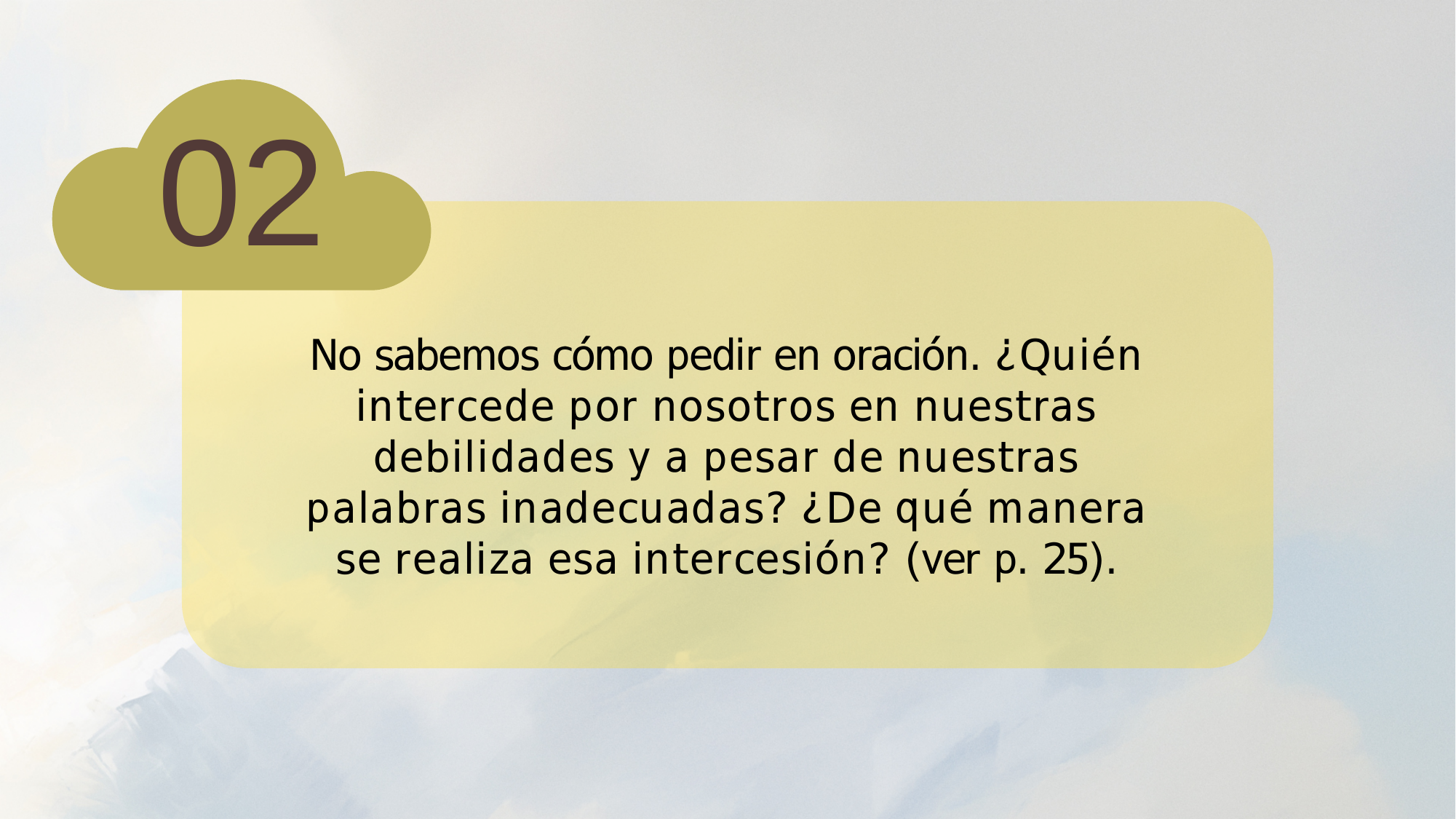

02

No sabemos cómo pedir en oración. ¿Quién intercede por nosotros en nuestras debilidades y a pesar de nuestras palabras inadecuadas? ¿De qué manera se realiza esa intercesión? (ver p. 25).